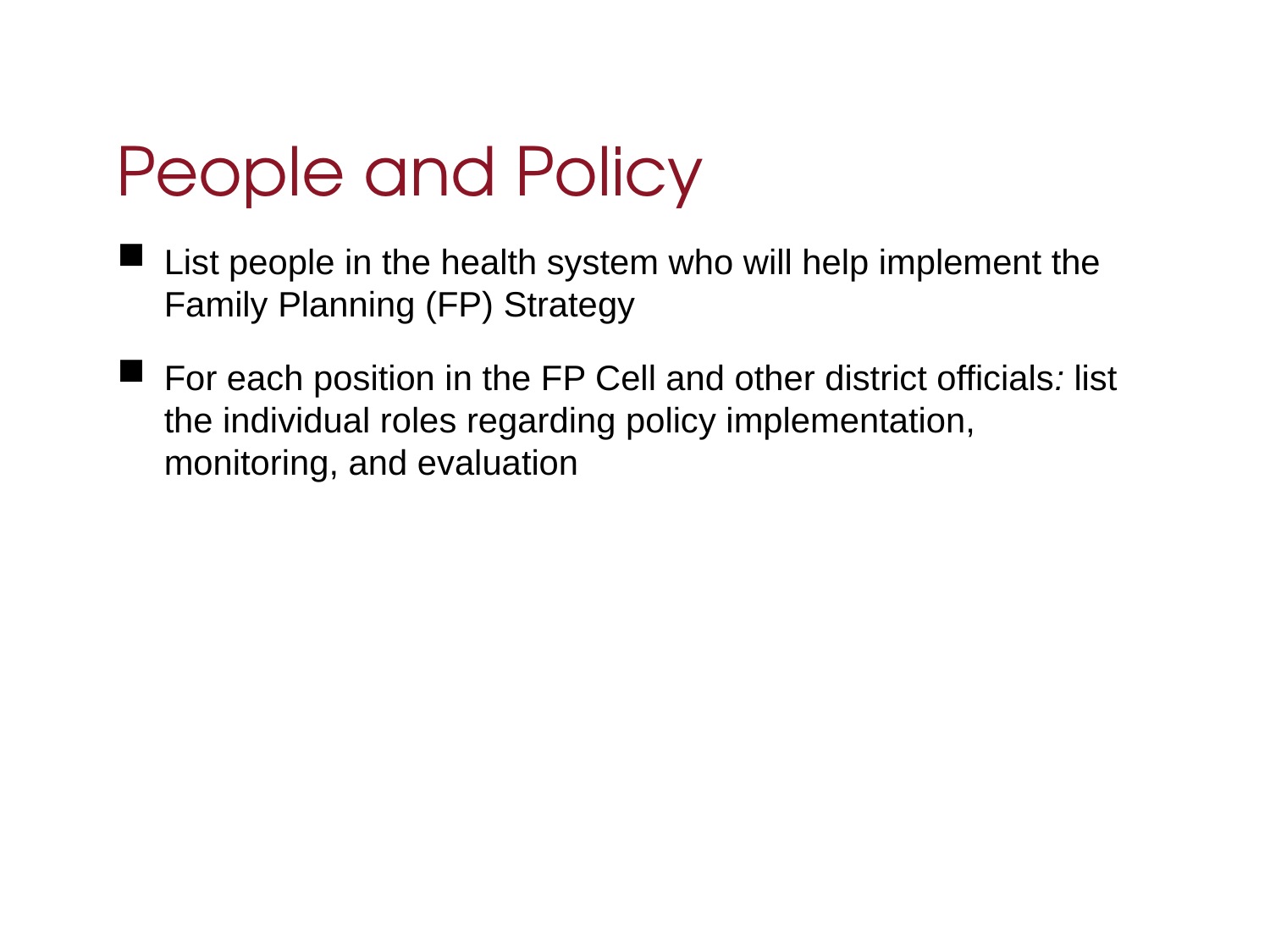

# People and Policy
List people in the health system who will help implement the Family Planning (FP) Strategy
For each position in the FP Cell and other district officials: list the individual roles regarding policy implementation, monitoring, and evaluation